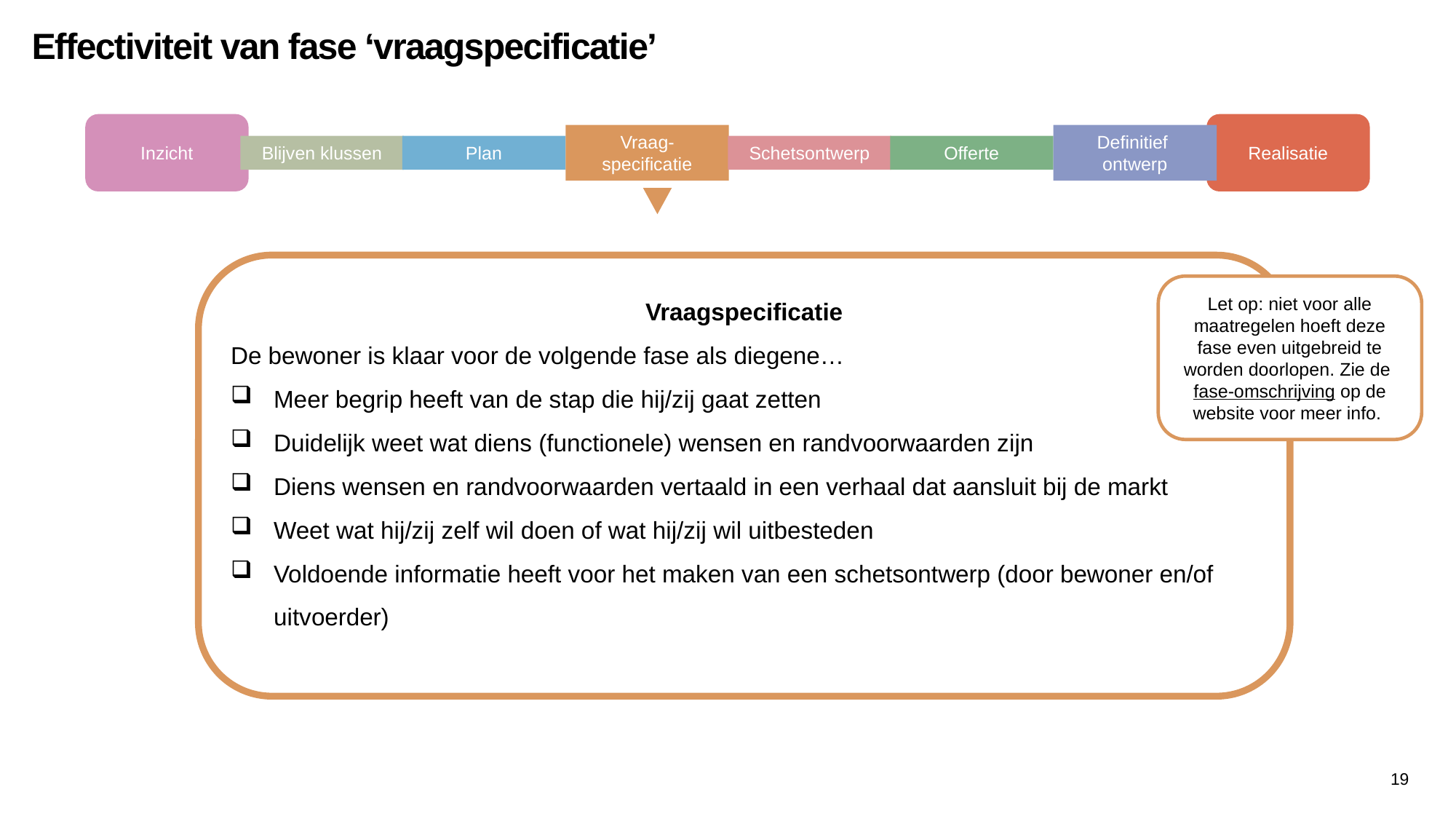

Effectiviteit van fase ‘vraagspecificatie’
Inzicht
Blijven klussen
Plan
Vraag-
specificatie
Schetsontwerp
Offerte
Definitief
ontwerp
Realisatie

Vraagspecificatie
De bewoner is klaar voor de volgende fase als diegene…
Meer begrip heeft van de stap die hij/zij gaat zetten
Duidelijk weet wat diens (functionele) wensen en randvoorwaarden zijn
Diens wensen en randvoorwaarden vertaald in een verhaal dat aansluit bij de markt
Weet wat hij/zij zelf wil doen of wat hij/zij wil uitbesteden
Voldoende informatie heeft voor het maken van een schetsontwerp (door bewoner en/of uitvoerder)
Let op: niet voor alle maatregelen hoeft deze fase even uitgebreid te worden doorlopen. Zie de fase-omschrijving op de website voor meer info.
19